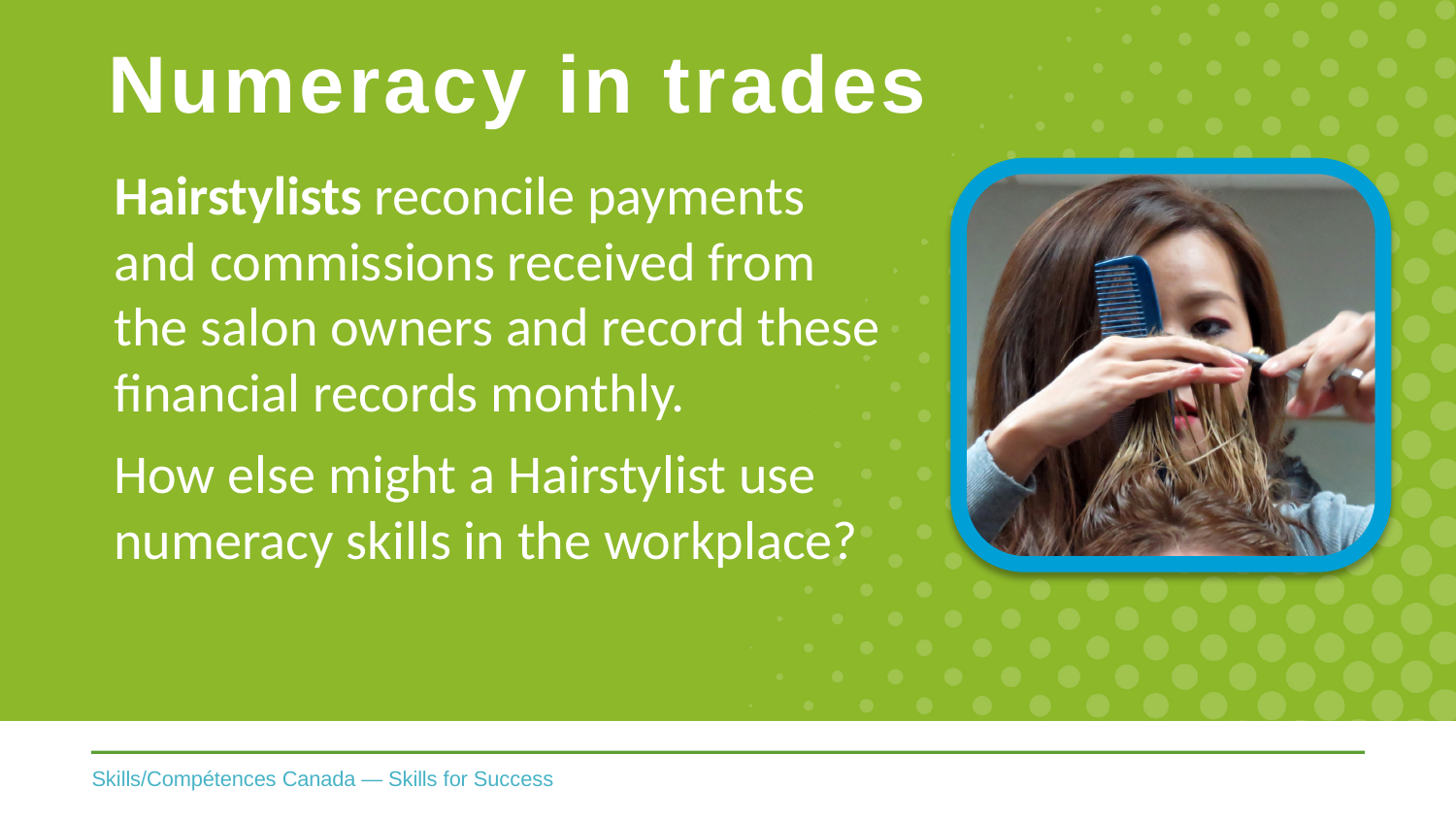

# Numeracy in trades
Hairstylists reconcile payments and commissions received from the salon owners and record these financial records monthly.
How else might a Hairstylist use numeracy skills in the workplace?